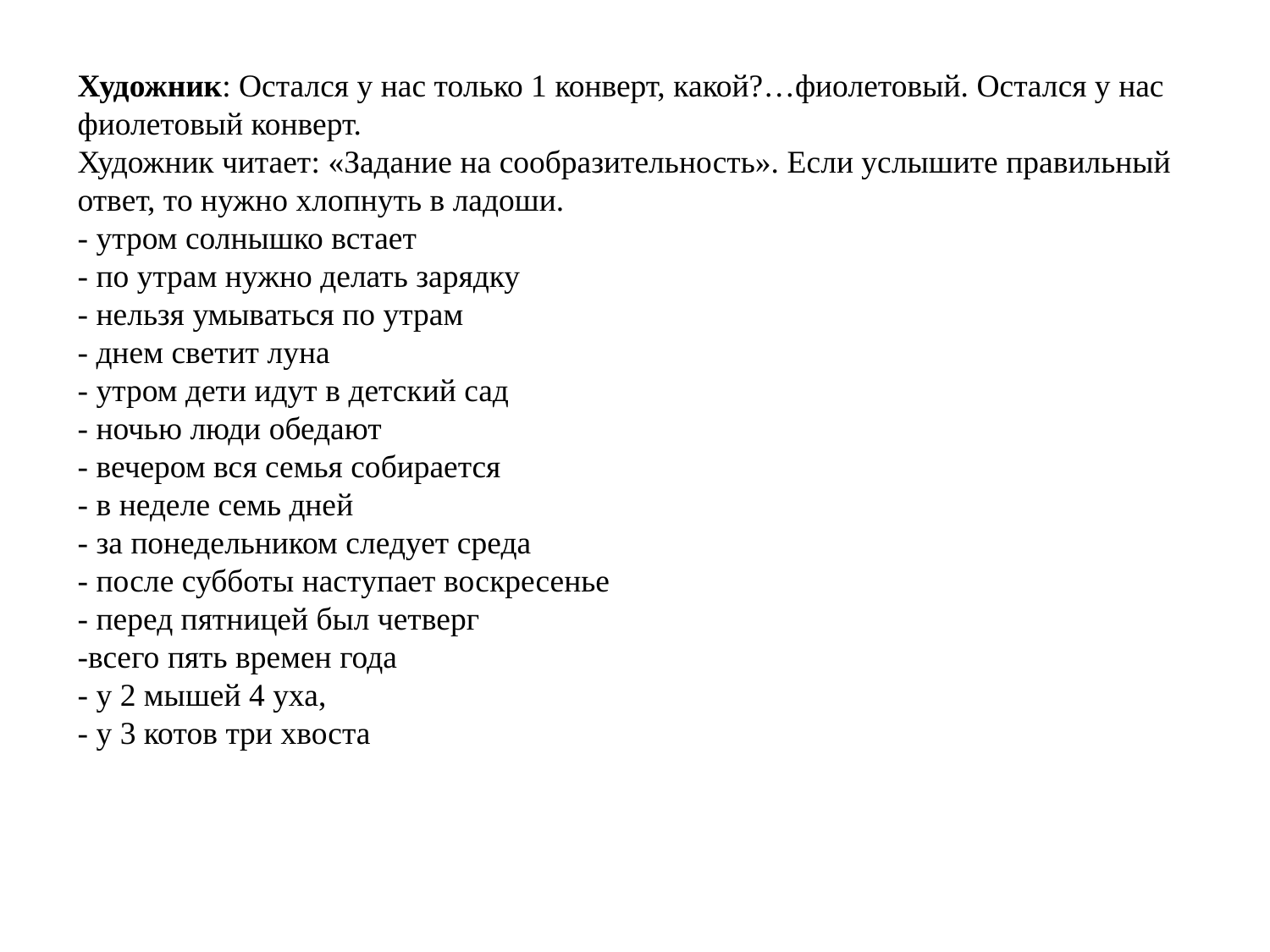

Художник: Остался у нас только 1 конверт, какой?…фиолетовый. Остался у нас фиолетовый конверт.
Художник читает: «Задание на сообразительность». Если услышите правильный ответ, то нужно хлопнуть в ладоши.
- утром солнышко встает
- по утрам нужно делать зарядку
- нельзя умываться по утрам
- днем светит луна
- утром дети идут в детский сад
- ночью люди обедают
- вечером вся семья собирается
- в неделе семь дней
- за понедельником следует среда
- после субботы наступает воскресенье
- перед пятницей был четверг
-всего пять времен года
- у 2 мышей 4 уха,
- у 3 котов три хвоста